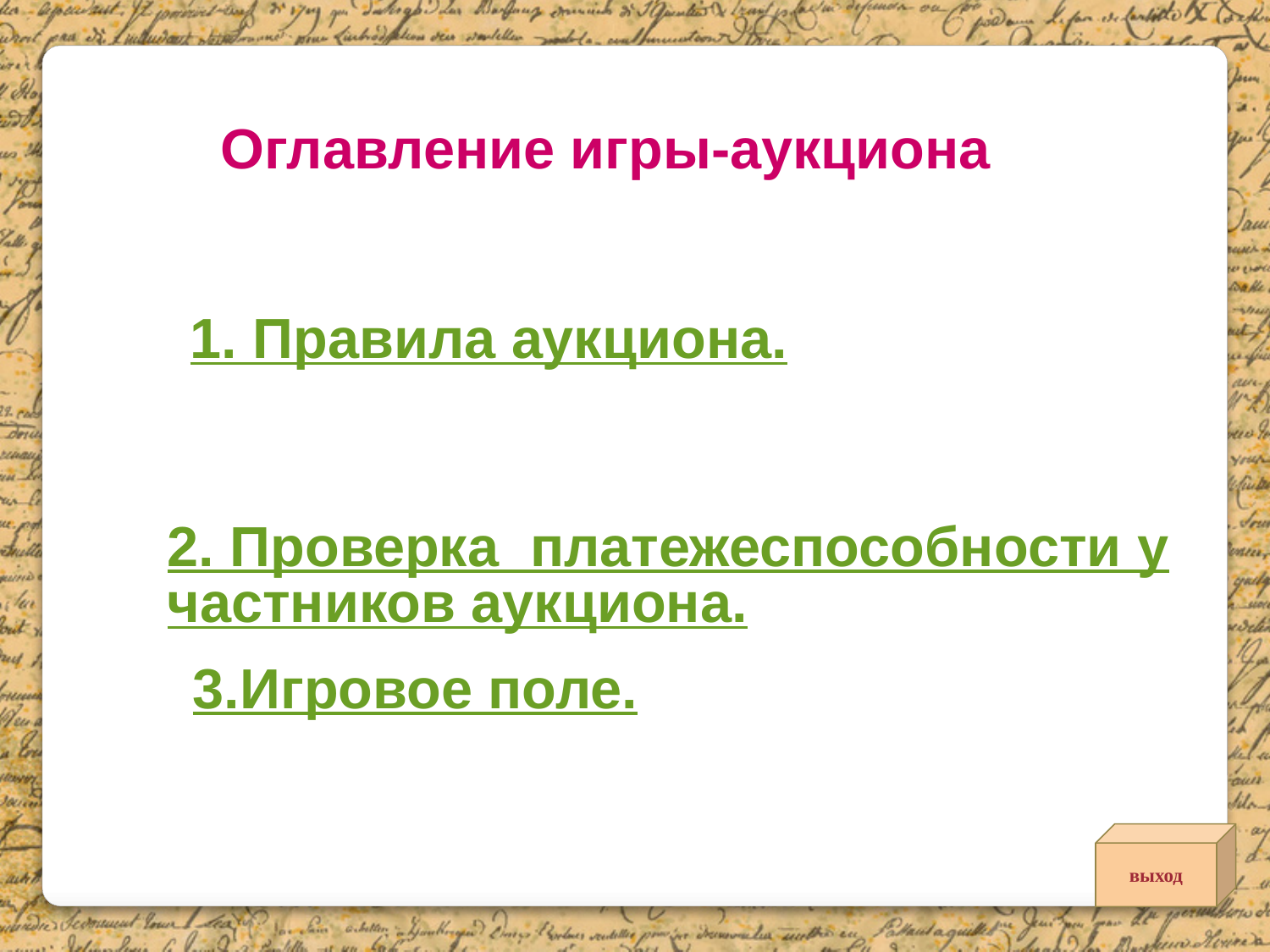

Оглавление игры-аукциона
1. Правила аукциона.
 2. Проверка  платежеспособности участников аукциона.
 3.Игровое поле.
выход